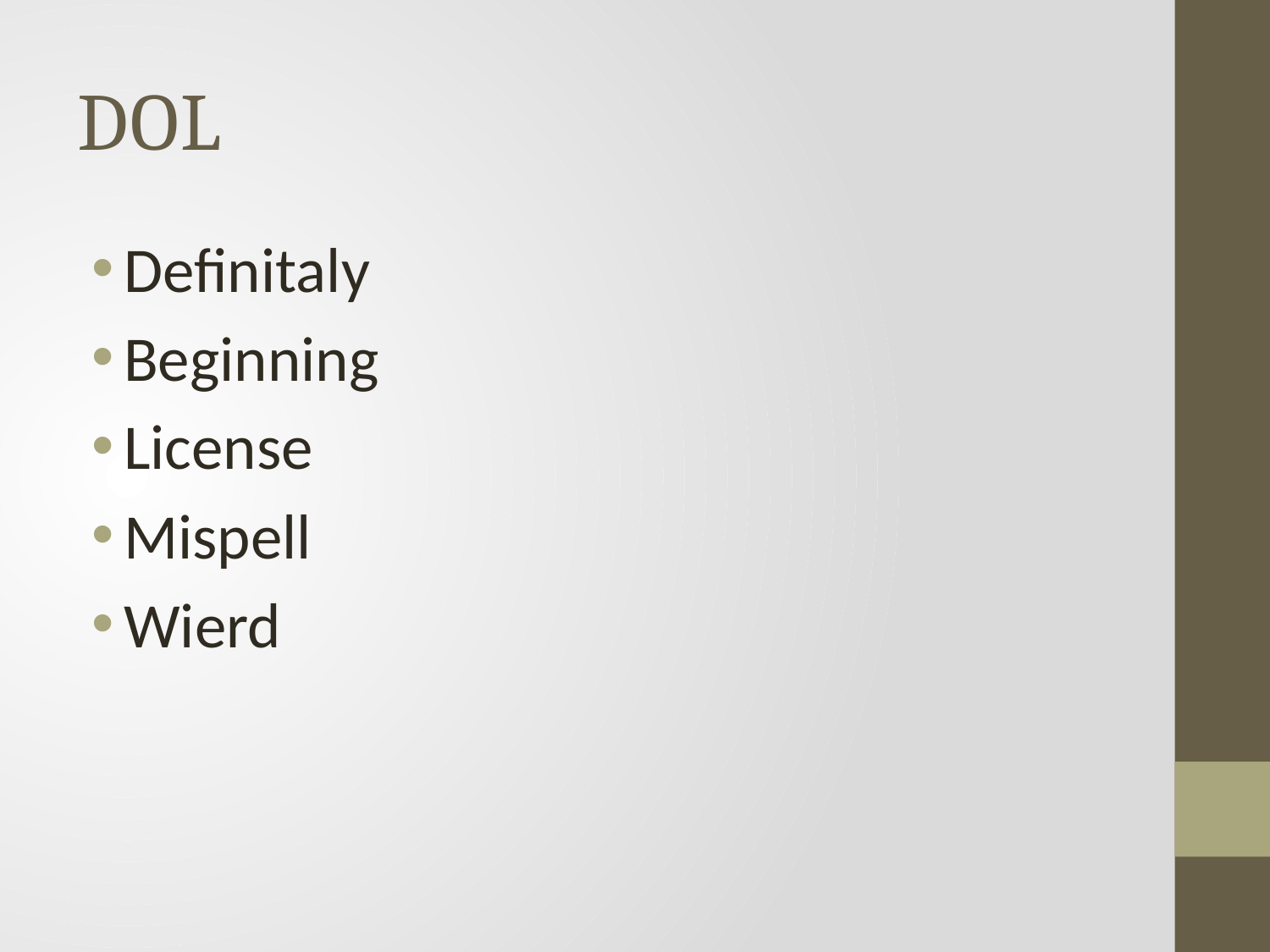

# DOL
Definitaly
Beginning
License
Mispell
Wierd